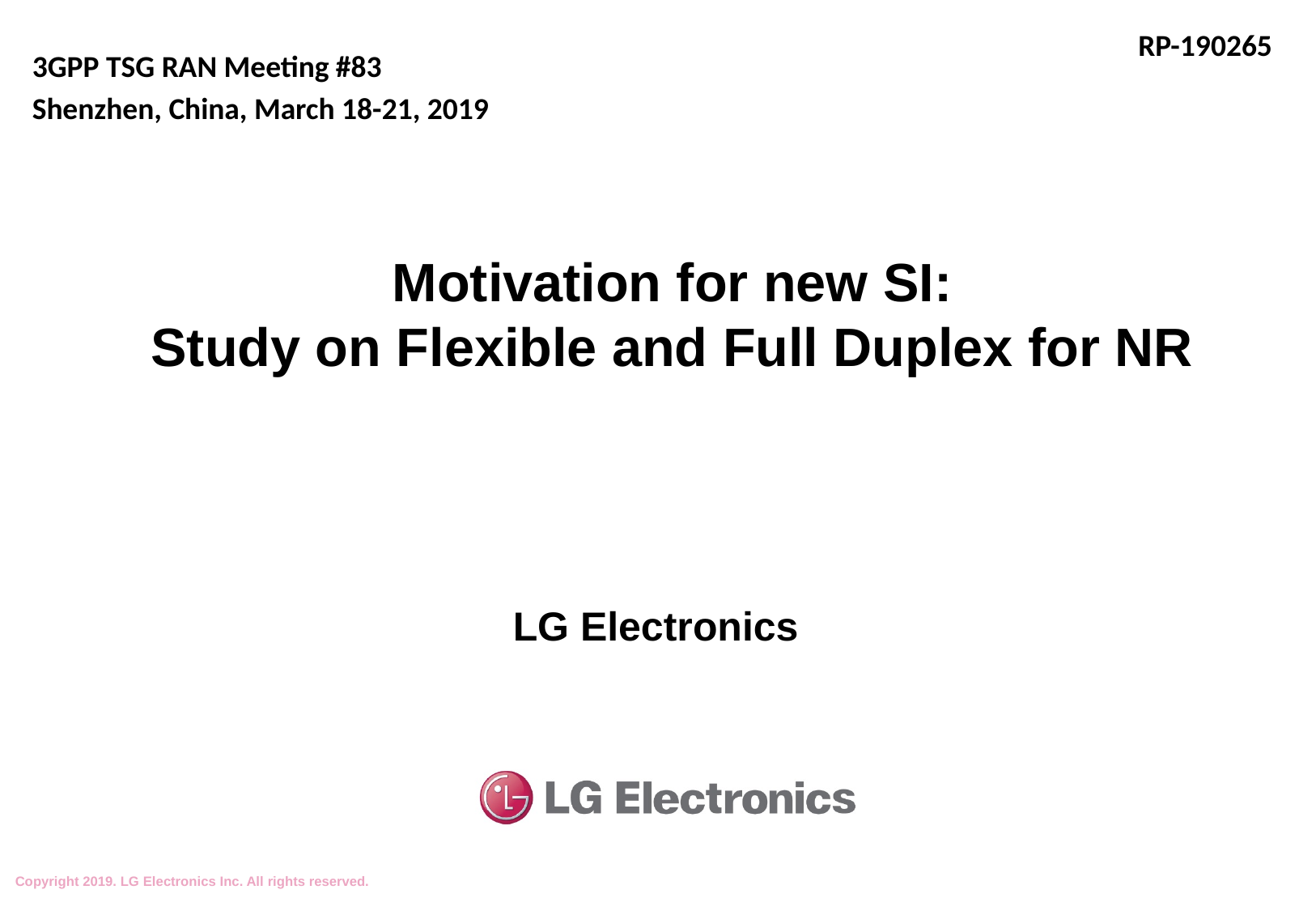

RP-190265
3GPP TSG RAN Meeting #83
Shenzhen, China, March 18-21, 2019
# Motivation for new SI: Study on Flexible and Full Duplex for NR

LG Electronics